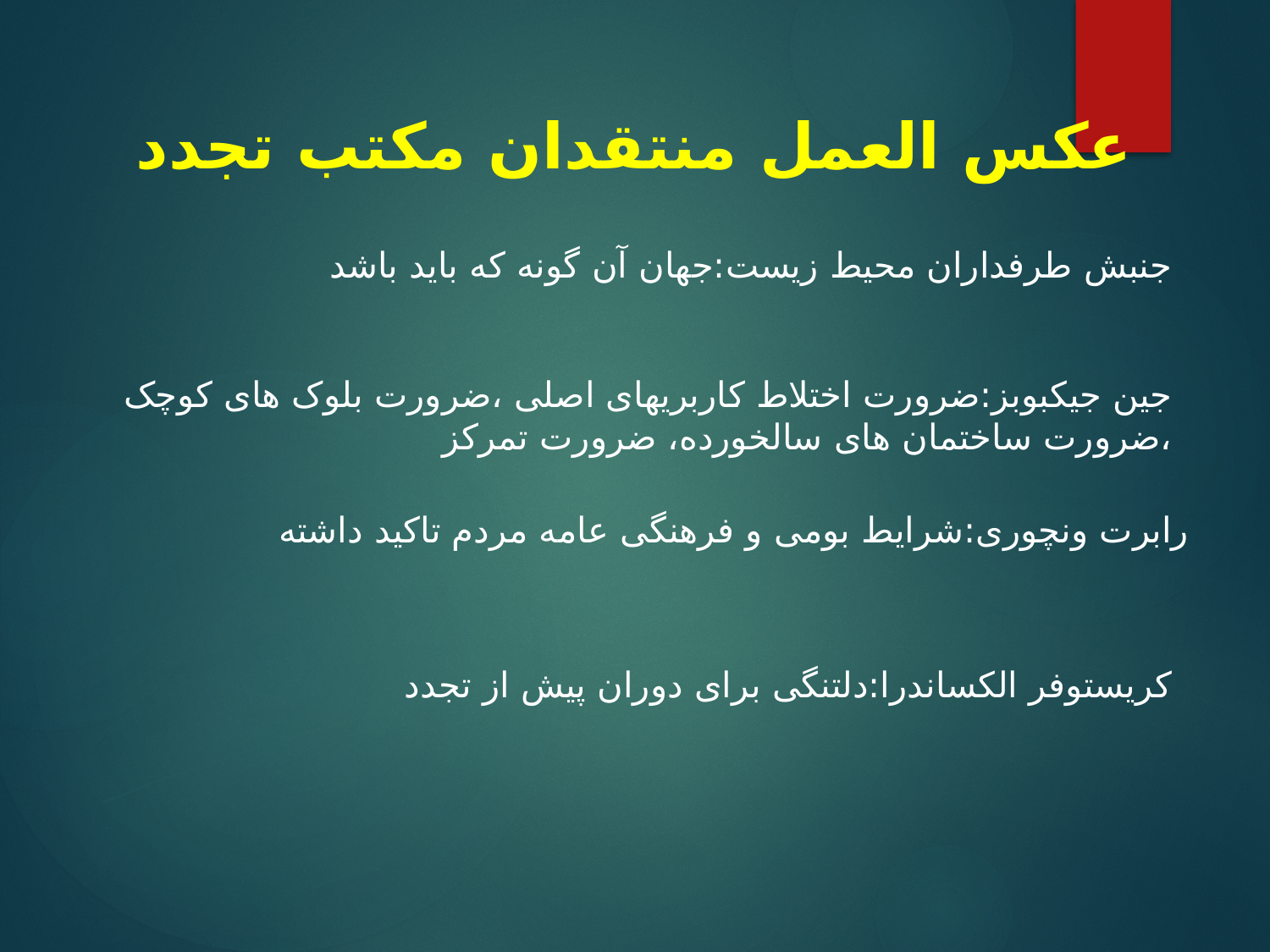

عکس العمل منتقدان مکتب تجدد
جنبش طرفداران محیط زیست:جهان آن گونه که باید باشد
جین جیکبوبز:ضرورت اختلاط کاربریهای اصلی ،ضرورت بلوک های کوچک ،ضرورت ساختمان های سالخورده، ضرورت تمرکز
رابرت ونچوری:شرایط بومی و فرهنگی عامه مردم تاکید داشته
کریستوفر الکساندرا:دلتنگی برای دوران پیش از تجدد